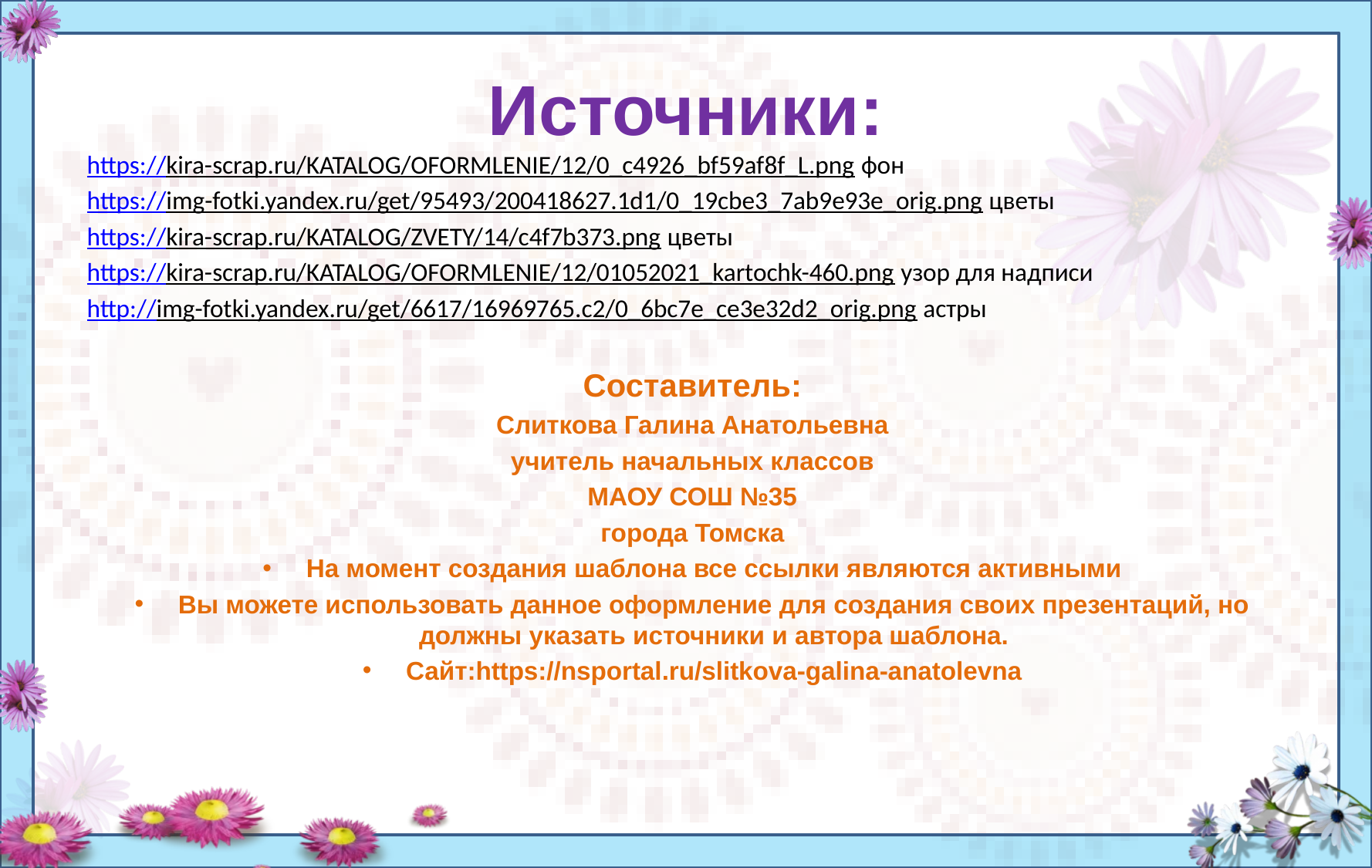

# Источники:
https://kira-scrap.ru/KATALOG/OFORMLENIE/12/0_c4926_bf59af8f_L.png фон
https://img-fotki.yandex.ru/get/95493/200418627.1d1/0_19cbe3_7ab9e93e_orig.png цветы
https://kira-scrap.ru/KATALOG/ZVETY/14/c4f7b373.png цветы
https://kira-scrap.ru/KATALOG/OFORMLENIE/12/01052021_kartochk-460.png узор для надписи
http://img-fotki.yandex.ru/get/6617/16969765.c2/0_6bc7e_ce3e32d2_orig.png астры

Составитель:
Слиткова Галина Анатольевна
учитель начальных классов
МАОУ СОШ №35
города Томска
На момент создания шаблона все ссылки являются активными
Вы можете использовать данное оформление для создания своих презентаций, но должны указать источники и автора шаблона.
Сайт:https://nsportal.ru/slitkova-galina-anatolevna